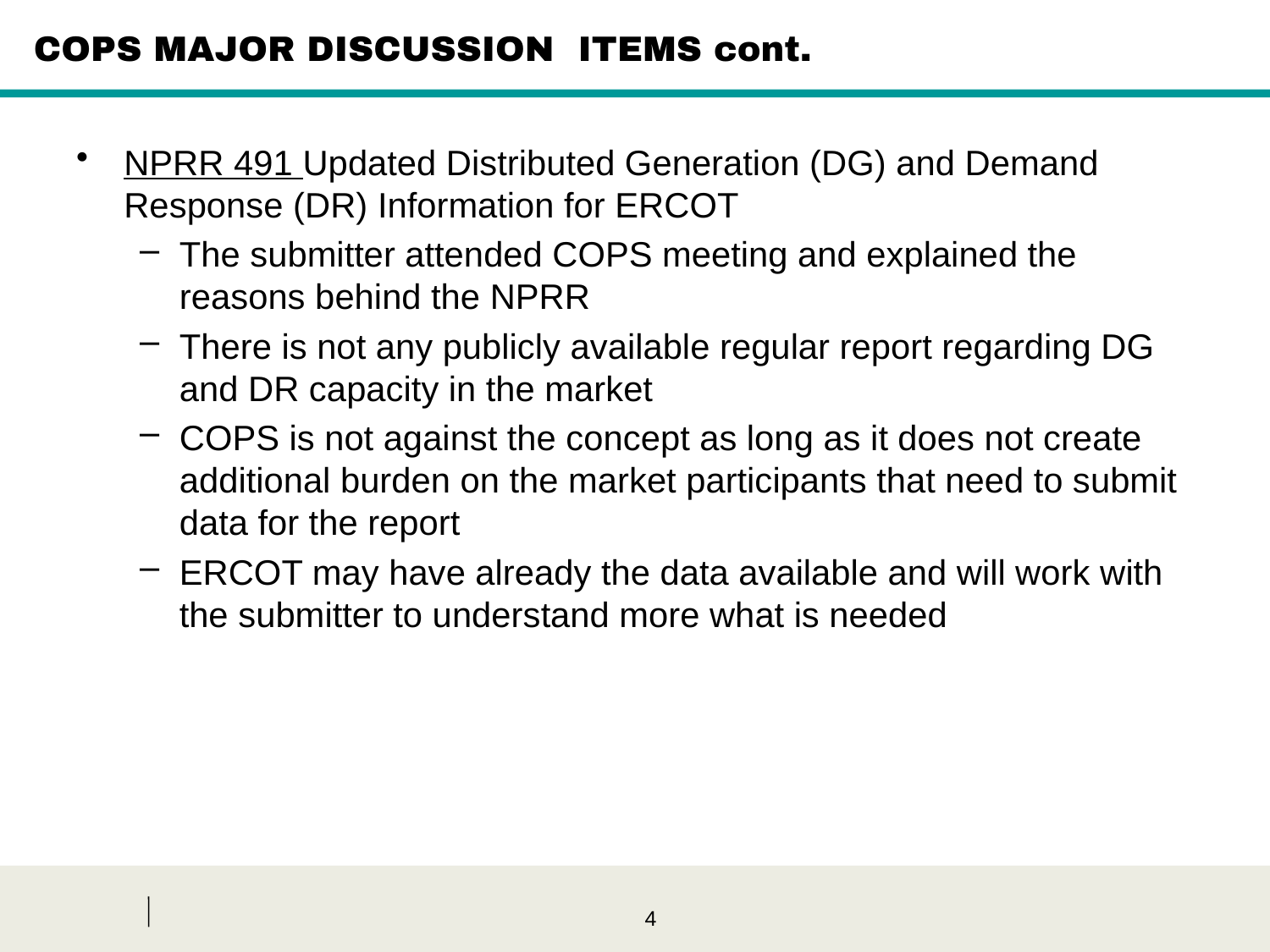

# COPS MAJOR DISCUSSION  ITEMS cont.

NPRR 491 Updated Distributed Generation (DG) and Demand Response (DR) Information for ERCOT
The submitter attended COPS meeting and explained the reasons behind the NPRR
There is not any publicly available regular report regarding DG and DR capacity in the market
COPS is not against the concept as long as it does not create additional burden on the market participants that need to submit data for the report
ERCOT may have already the data available and will work with the submitter to understand more what is needed